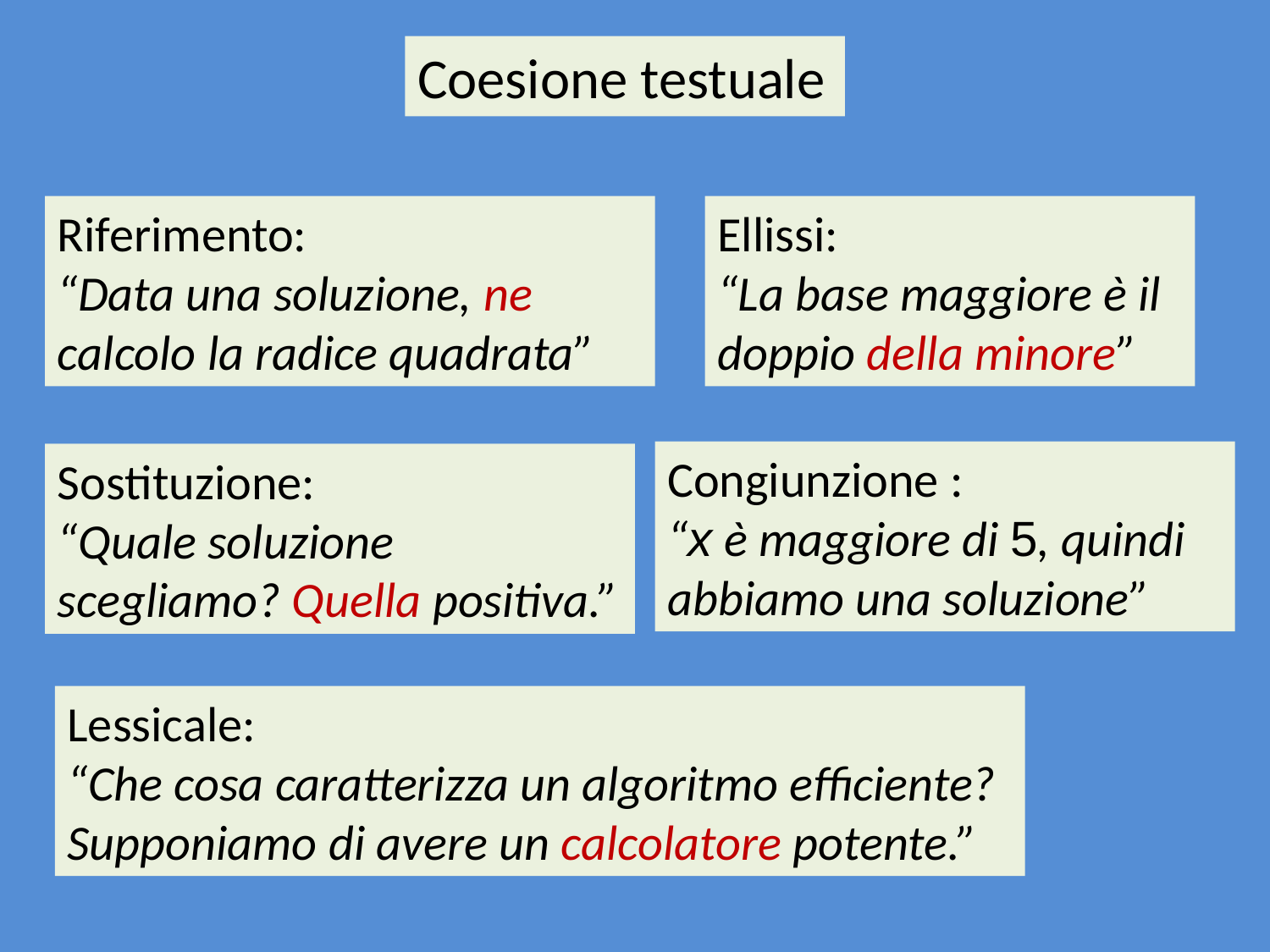

Coesione testuale
Riferimento:
“Data una soluzione, ne calcolo la radice quadrata”
Ellissi:
“La base maggiore è il doppio della minore”
Congiunzione :
“x è maggiore di 5, quindi abbiamo una soluzione”
Sostituzione:
“Quale soluzione scegliamo? Quella positiva.”
Lessicale:
“Che cosa caratterizza un algoritmo efficiente? Supponiamo di avere un calcolatore potente.”